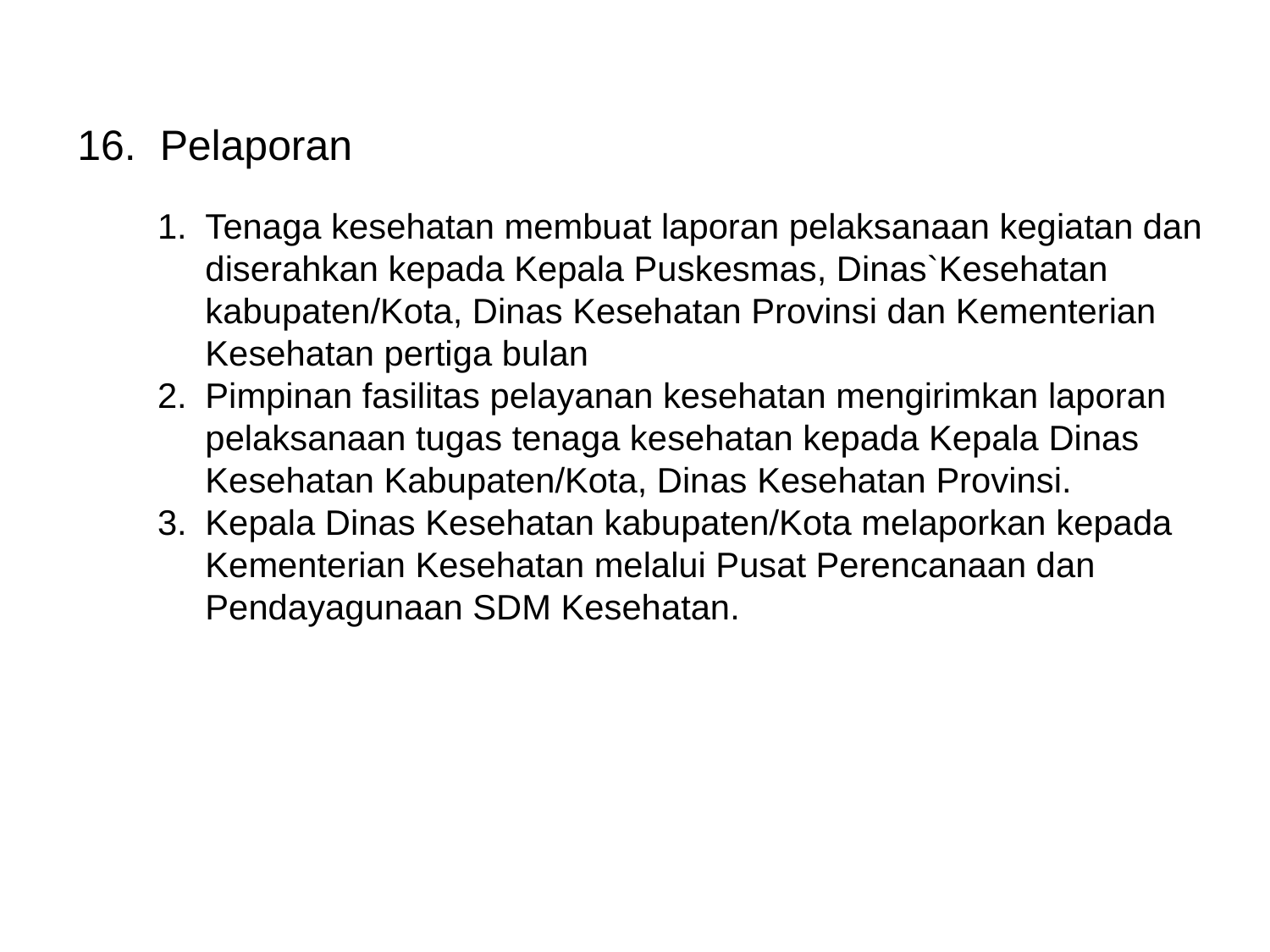

16.  Pelaporan

Tenaga kesehatan membuat laporan pelaksanaan kegiatan dan diserahkan kepada Kepala Puskesmas, Dinas`Kesehatan kabupaten/Kota, Dinas Kesehatan Provinsi dan Kementerian Kesehatan pertiga bulan
Pimpinan fasilitas pelayanan kesehatan mengirimkan laporan pelaksanaan tugas tenaga kesehatan kepada Kepala Dinas Kesehatan Kabupaten/Kota, Dinas Kesehatan Provinsi.
Kepala Dinas Kesehatan kabupaten/Kota melaporkan kepada Kementerian Kesehatan melalui Pusat Perencanaan dan Pendayagunaan SDM Kesehatan.